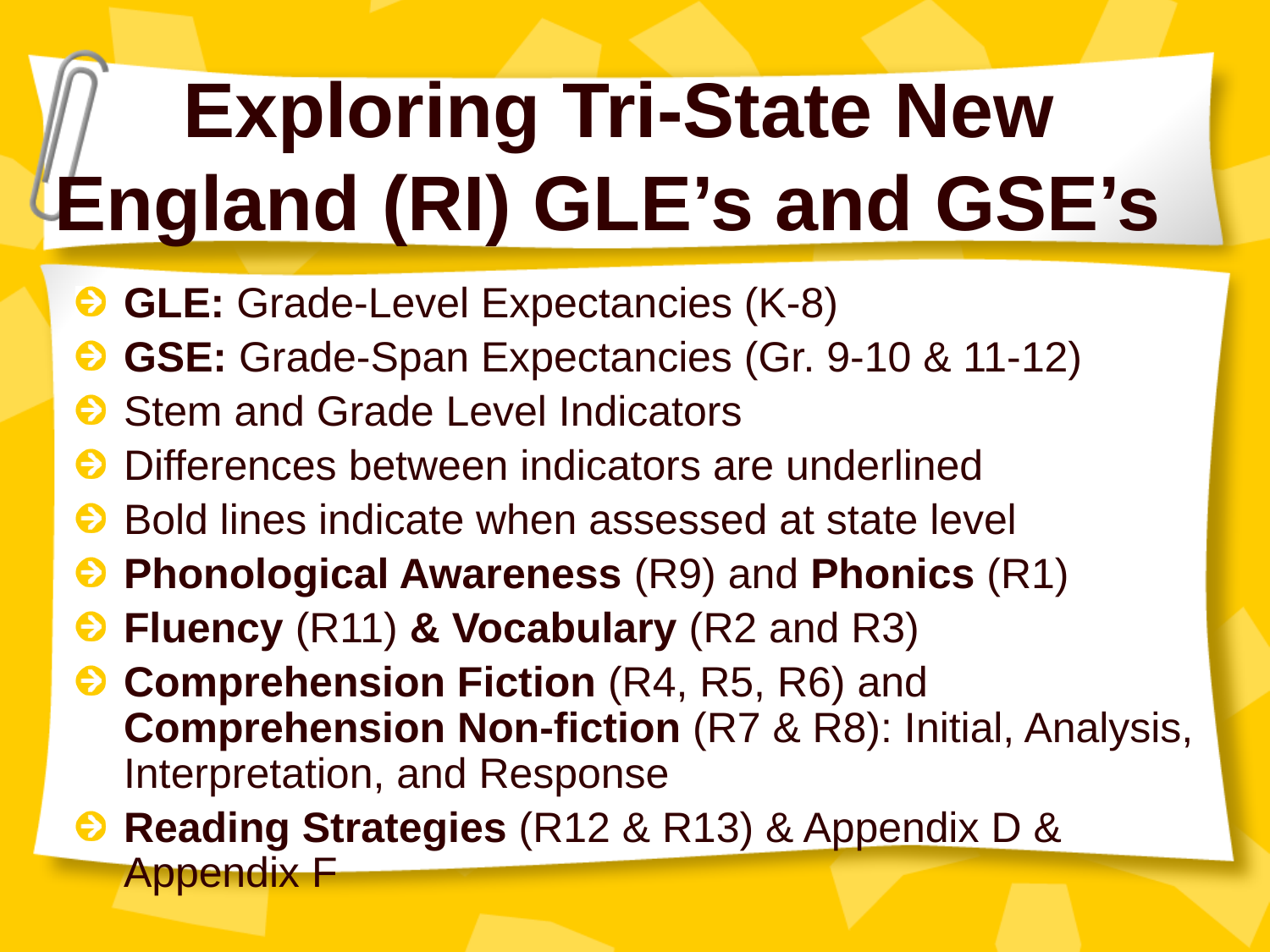

# Exploring Tri-State New England (RI) GLE’s and GSE’s
GLE: Grade-Level Expectancies (K-8)
GSE: Grade-Span Expectancies (Gr. 9-10 & 11-12)
Stem and Grade Level Indicators
Differences between indicators are underlined
Bold lines indicate when assessed at state level
Phonological Awareness (R9) and Phonics (R1)
Fluency (R11) & Vocabulary (R2 and R3)
Comprehension Fiction (R4, R5, R6) and Comprehension Non-fiction (R7 & R8): Initial, Analysis, Interpretation, and Response
Reading Strategies (R12 & R13) & Appendix D & Appendix F